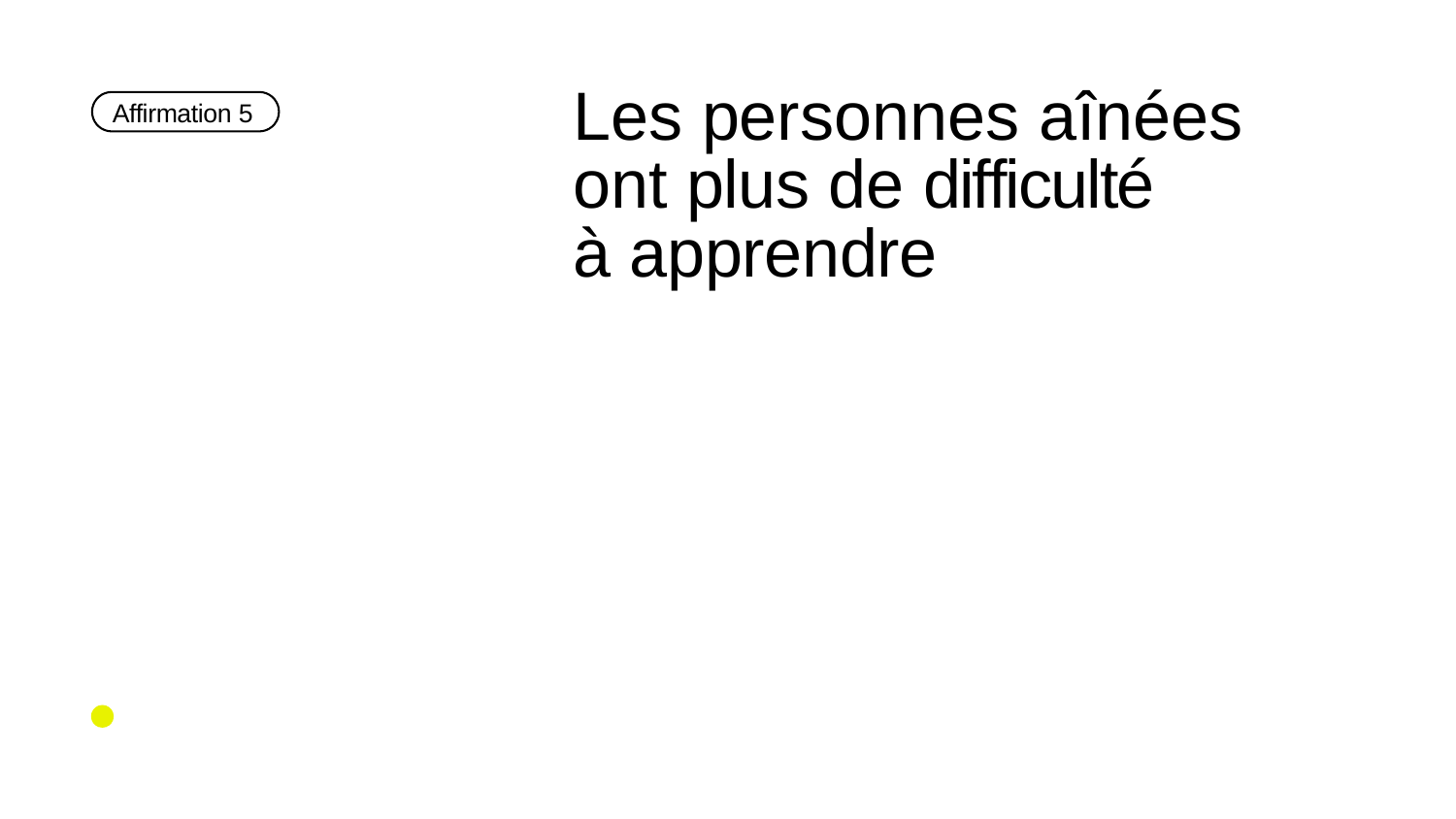

Les personnes aînées
ont plus de difficulté
à apprendre

Affirmation 5